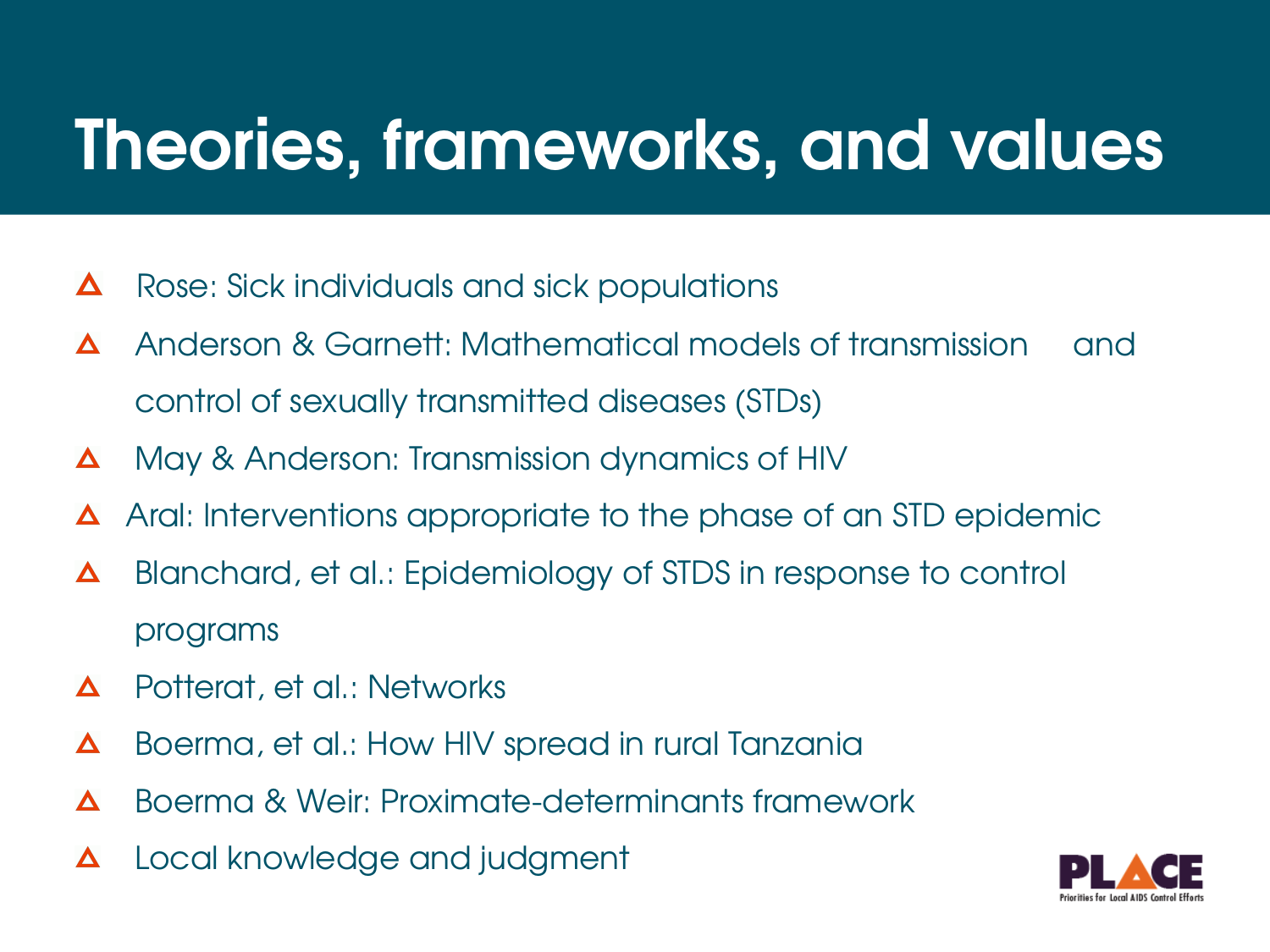

# Theories, frameworks, and values
  Rose: Sick individuals and sick populations
  Anderson & Garnett: Mathematical models of transmission     and
  control of sexually transmitted diseases (STDs)
  May & Anderson: Transmission dynamics of HIV
 Aral: Interventions appropriate to the phase of an STD epidemic
  Blanchard, et al.: Epidemiology of STDS in response to control
  programs
  Potterat, et al.: Networks
  Boerma, et al.: How HIV spread in rural Tanzania
  Boerma & Weir: Proximate-determinants framework
  Local knowledge and judgment